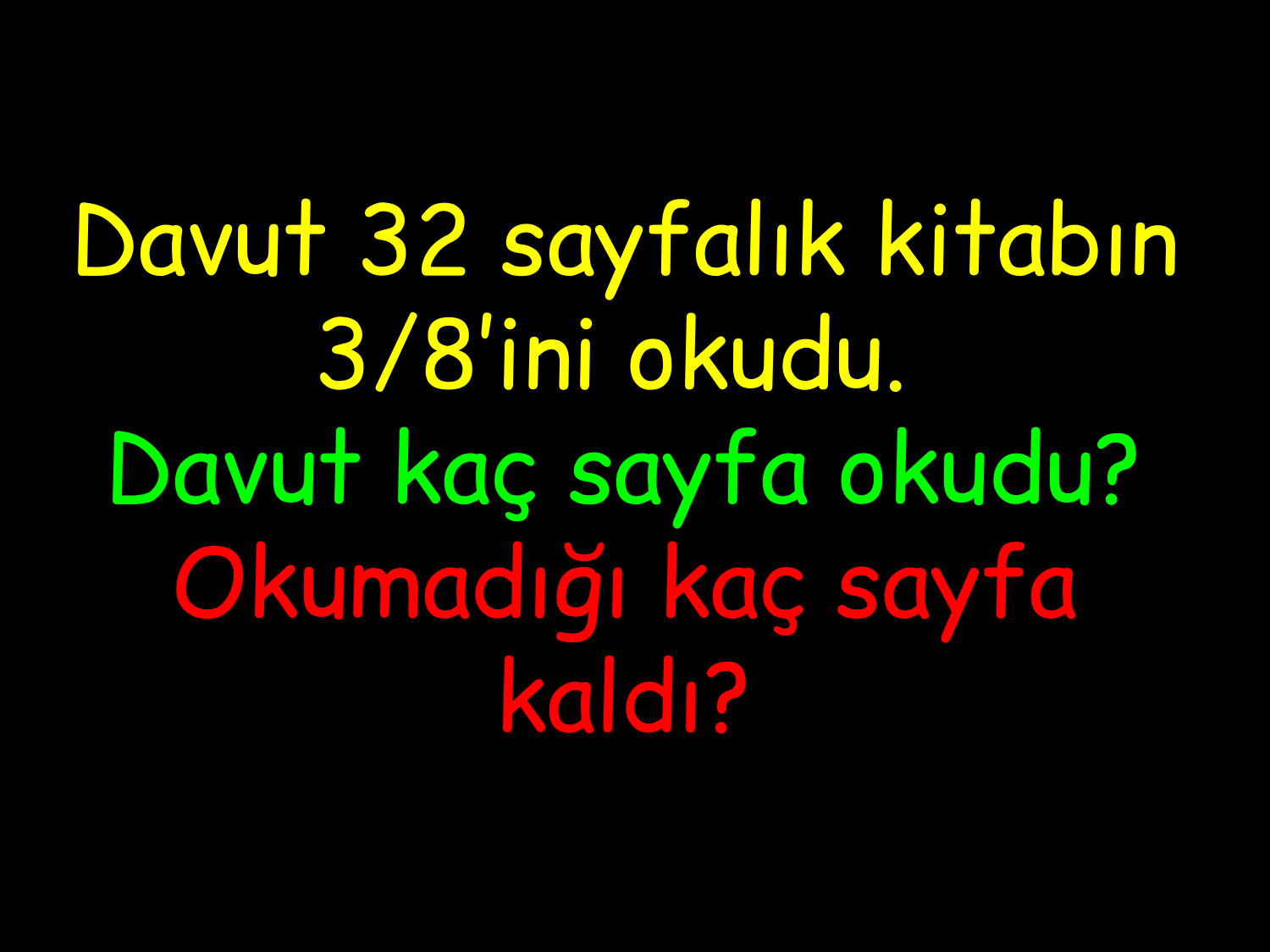

Davut 32 sayfalık kitabın 3/8’ini okudu.
Davut kaç sayfa okudu?
Okumadığı kaç sayfa kaldı?